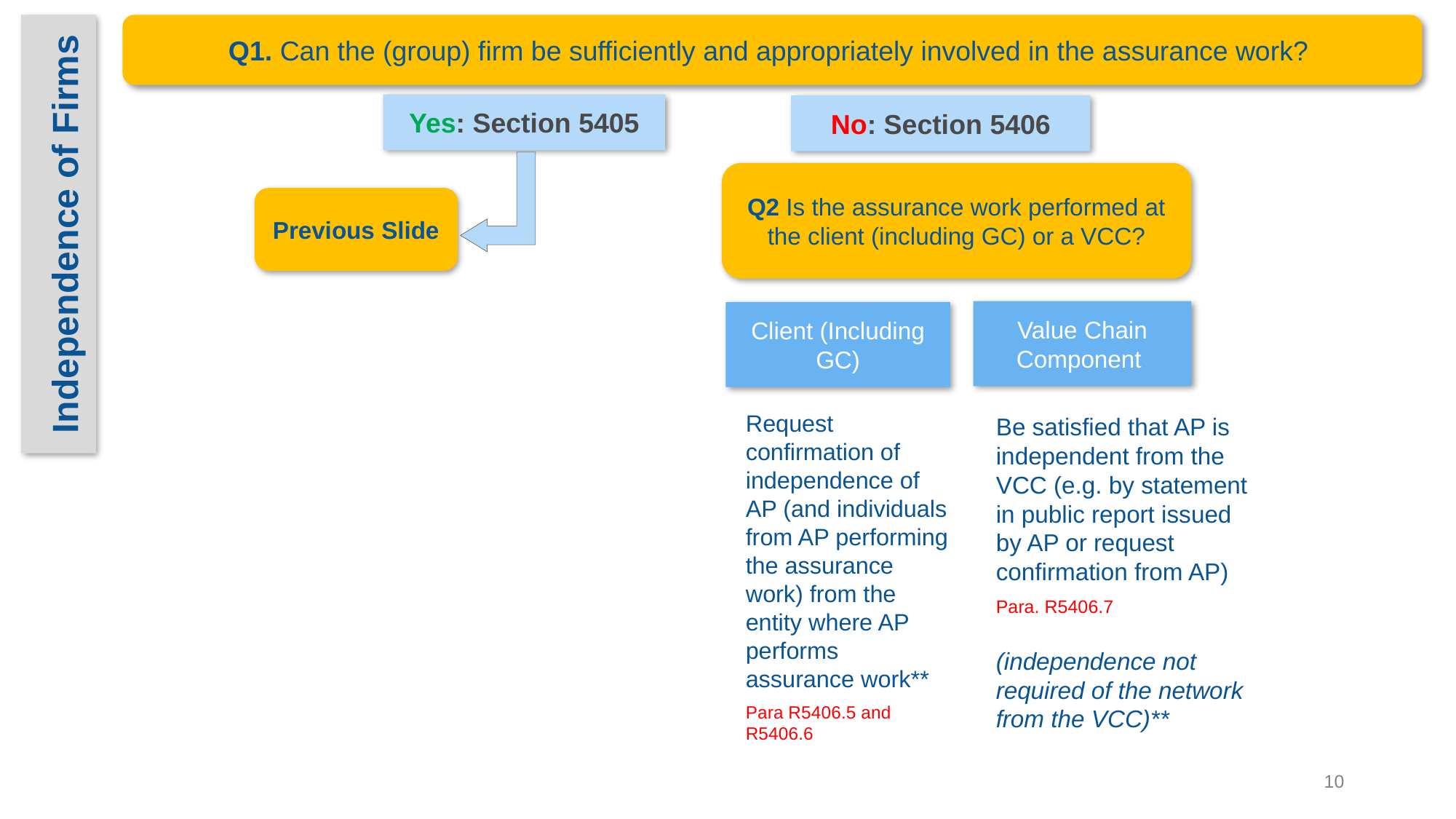

Independence of Firms
Q1. Can the (group) firm be sufficiently and appropriately involved in the assurance work?
Yes: Section 5405
No: Section 5406
Q2 Is the assurance work performed at the client (including GC) or a VCC?

Previous Slide
Value Chain Component
Client (Including GC)
Request confirmation of independence of AP (and individuals from AP performing the assurance work) from the entity where AP performs assurance work**
Para R5406.5 and R5406.6
Be satisfied that AP is independent from the VCC (e.g. by statement in public report issued by AP or request confirmation from AP)
Para. R5406.7

(independence not required of the network from the VCC)**

10